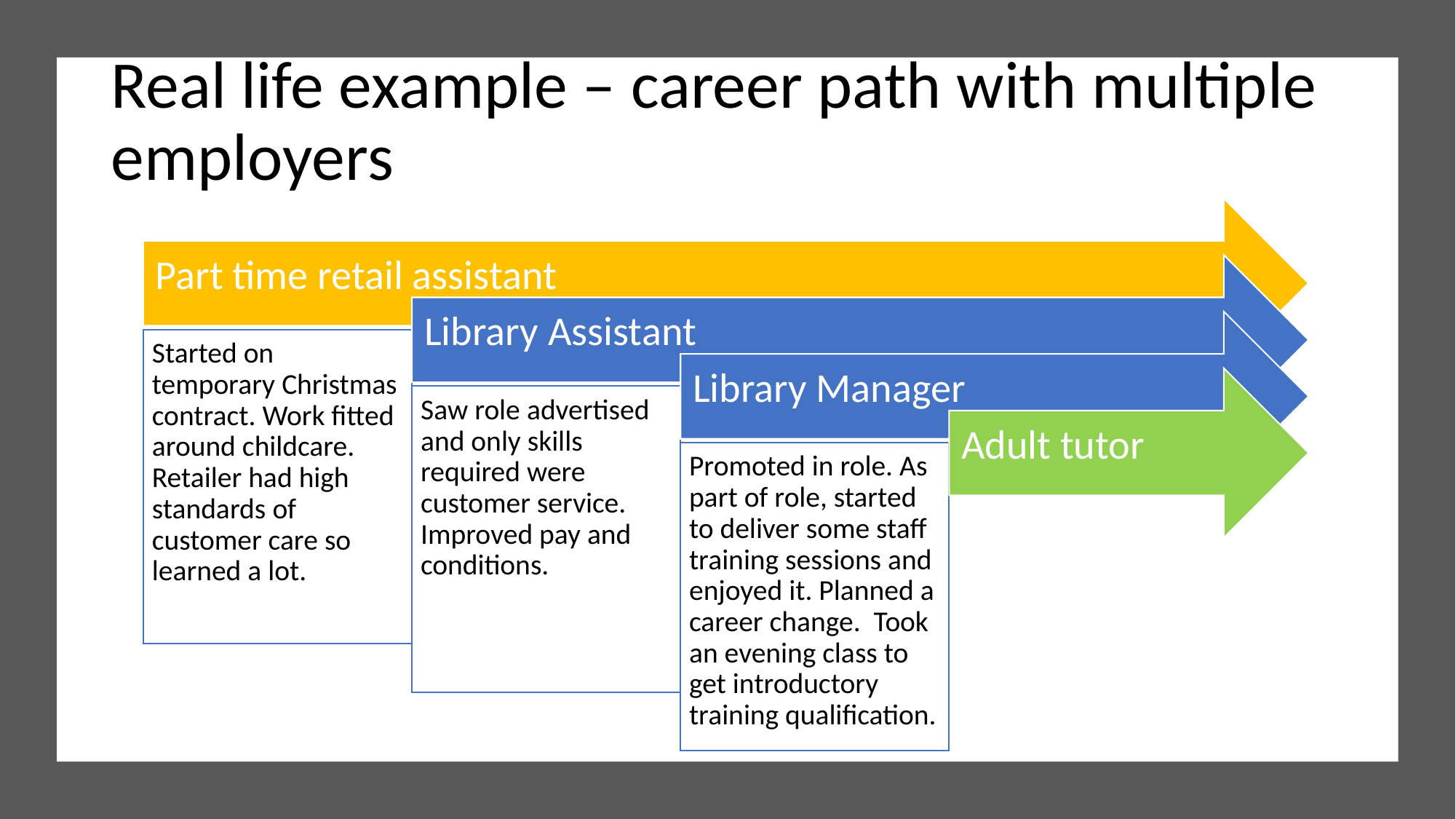

# Real life example – career path with multiple employers

Part time retail assistant
Started on temporary Christmas contract. Work fitted around childcare. Retailer had high standards of customer care so learned a lot.
Library Assistant
Saw role advertised and only skills required were customer service. Improved pay and conditions.
Library Manager
Promoted in role. As part of role, started to deliver some staff training sessions and enjoyed it. Planned a career change.  Took an evening class to get introductory training qualification.
Adult tutor